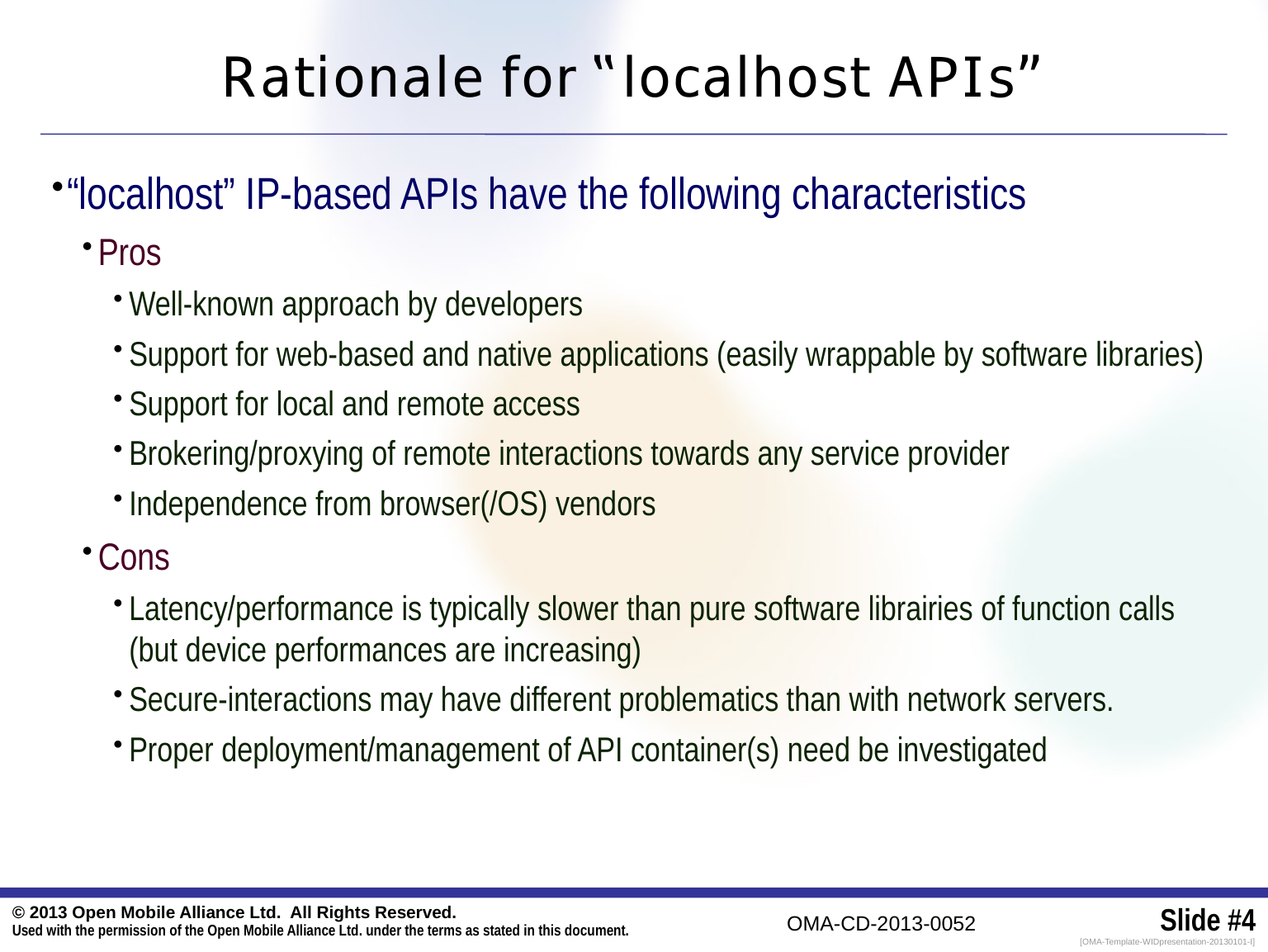

# Rationale for “localhost APIs”
“localhost” IP-based APIs have the following characteristics
Pros
Well-known approach by developers
Support for web-based and native applications (easily wrappable by software libraries)
Support for local and remote access
Brokering/proxying of remote interactions towards any service provider
Independence from browser(/OS) vendors
Cons
Latency/performance is typically slower than pure software librairies of function calls (but device performances are increasing)
Secure-interactions may have different problematics than with network servers.
Proper deployment/management of API container(s) need be investigated